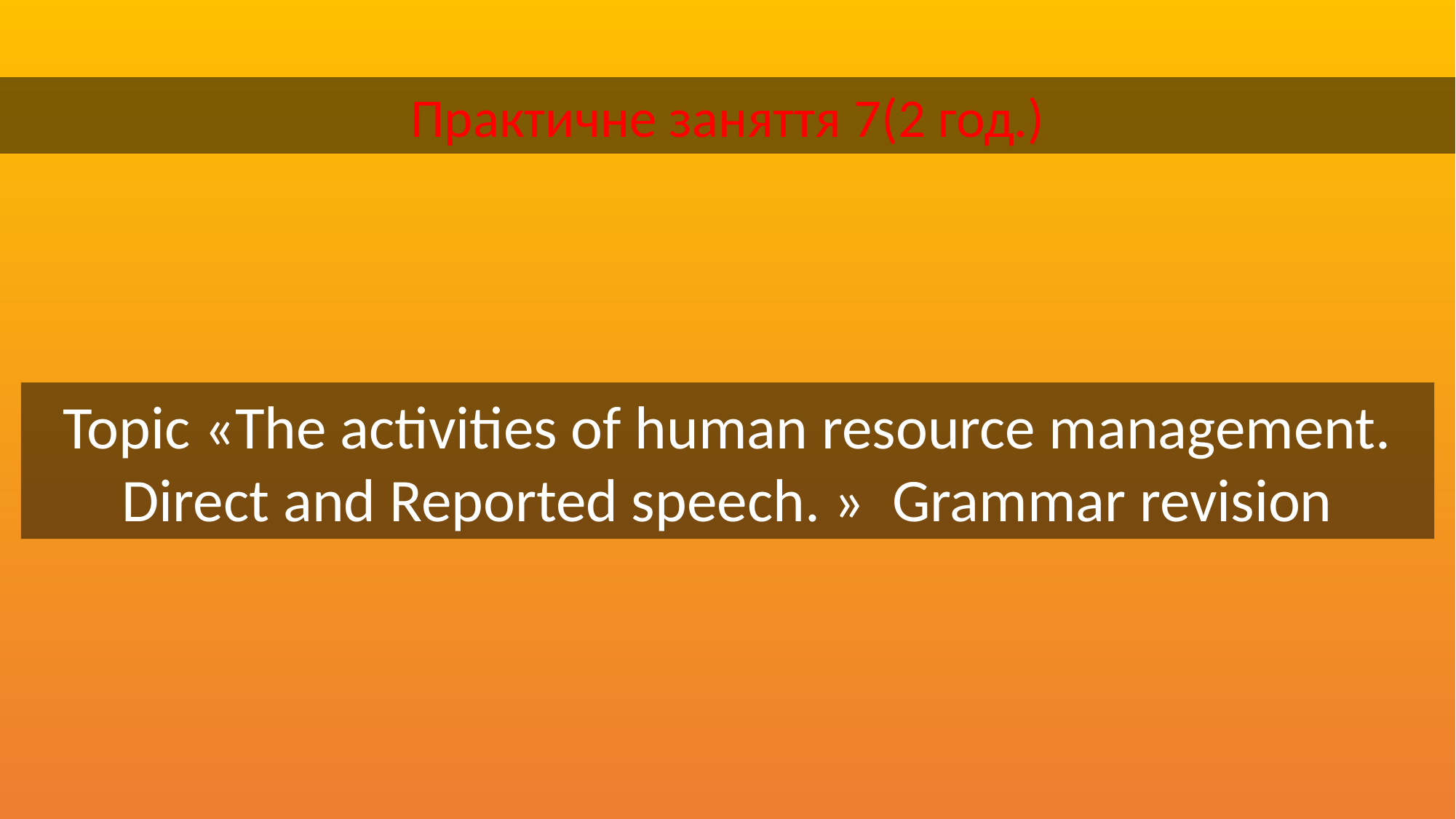

Практичне заняття 7(2 год.)
Topic «The activities of human resource management. Direct and Reported speech. »  Grammar revision